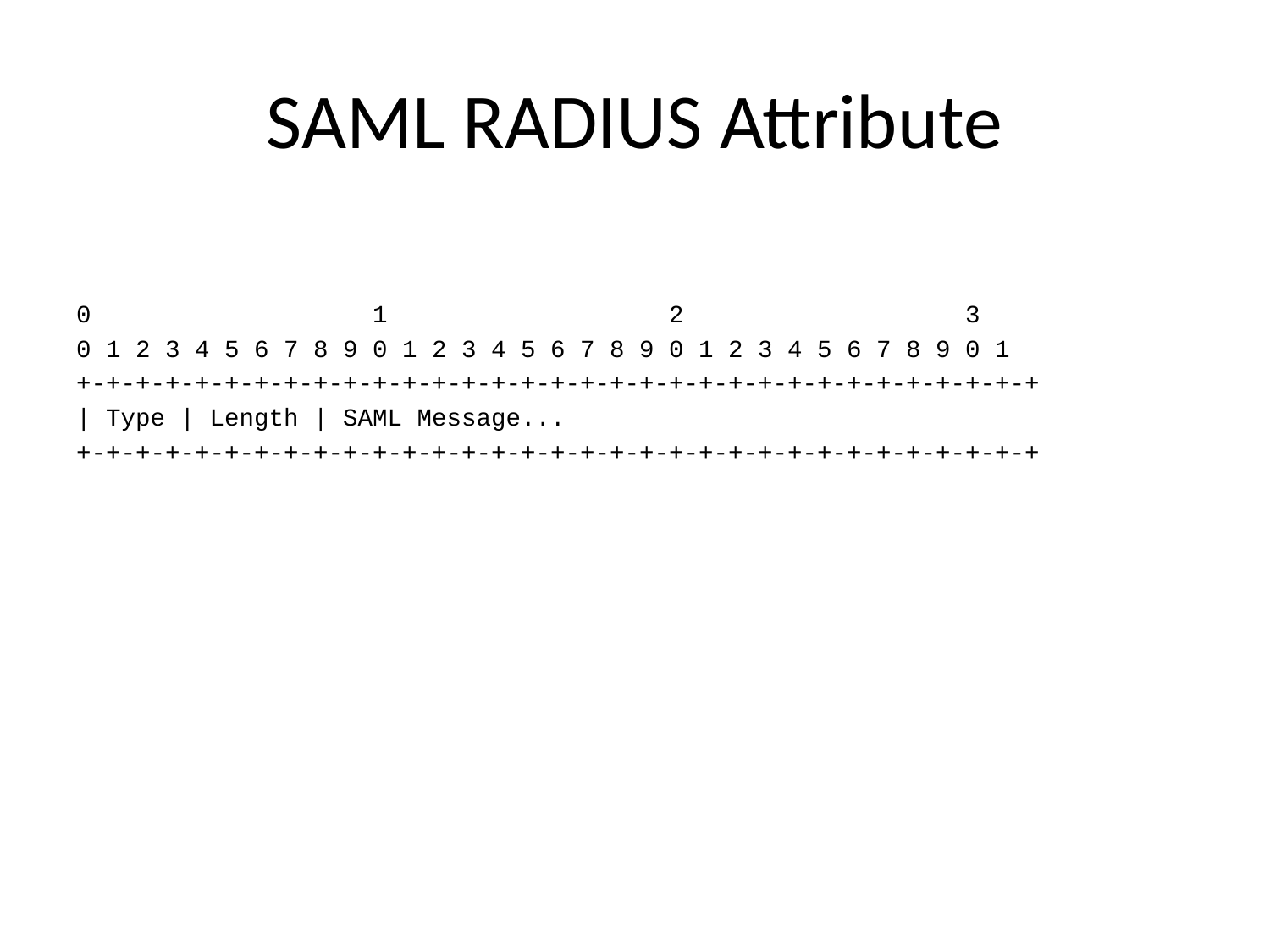

# SAML RADIUS Attribute

0                   1                   2                   3
0 1 2 3 4 5 6 7 8 9 0 1 2 3 4 5 6 7 8 9 0 1 2 3 4 5 6 7 8 9 0 1
+-+-+-+-+-+-+-+-+-+-+-+-+-+-+-+-+-+-+-+-+-+-+-+-+-+-+-+-+-+-+-+-+
| Type | Length | SAML Message...
+-+-+-+-+-+-+-+-+-+-+-+-+-+-+-+-+-+-+-+-+-+-+-+-+-+-+-+-+-+-+-+-+